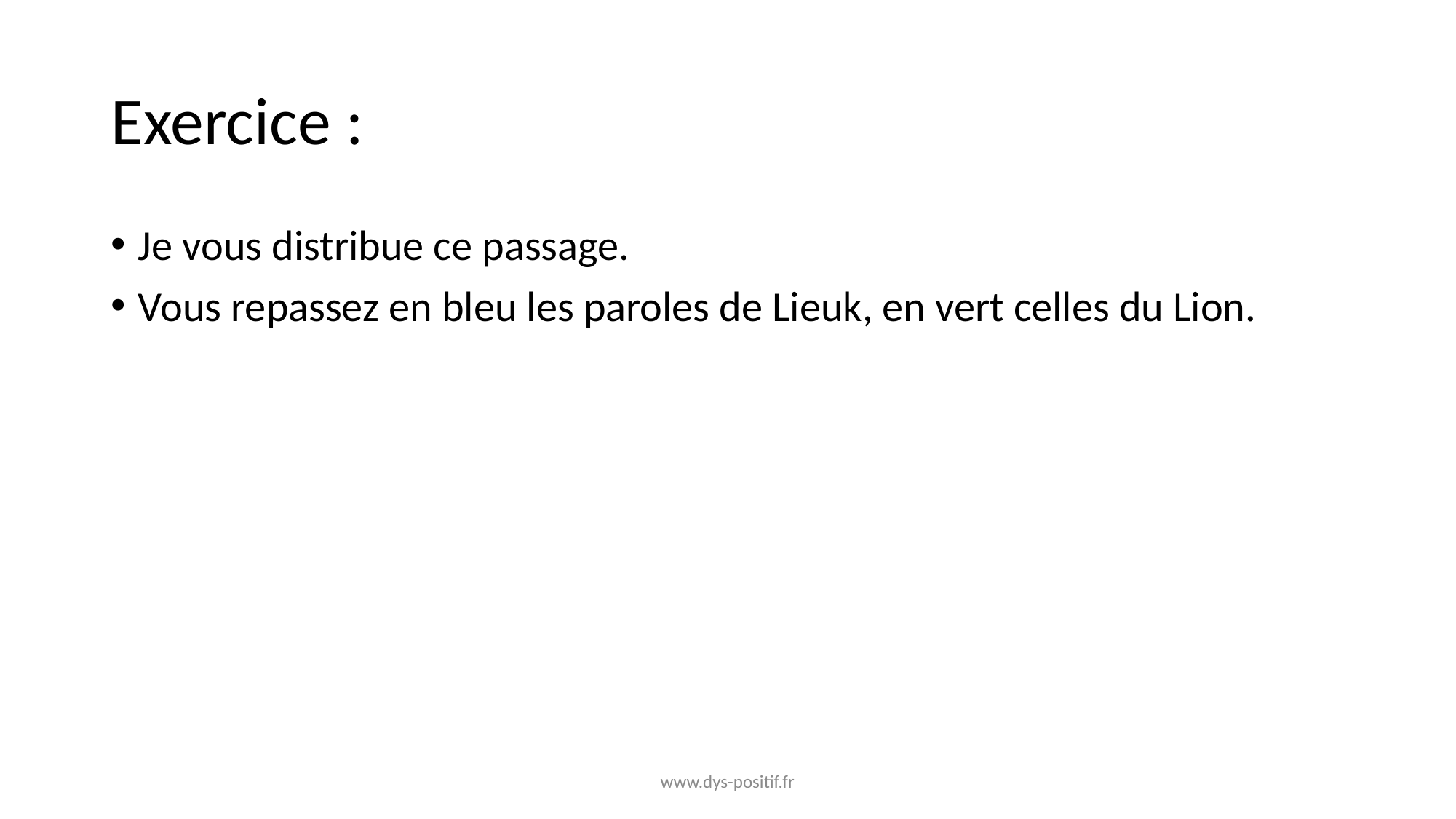

# Exercice :
Je vous distribue ce passage.
Vous repassez en bleu les paroles de Lieuk, en vert celles du Lion.
www.dys-positif.fr